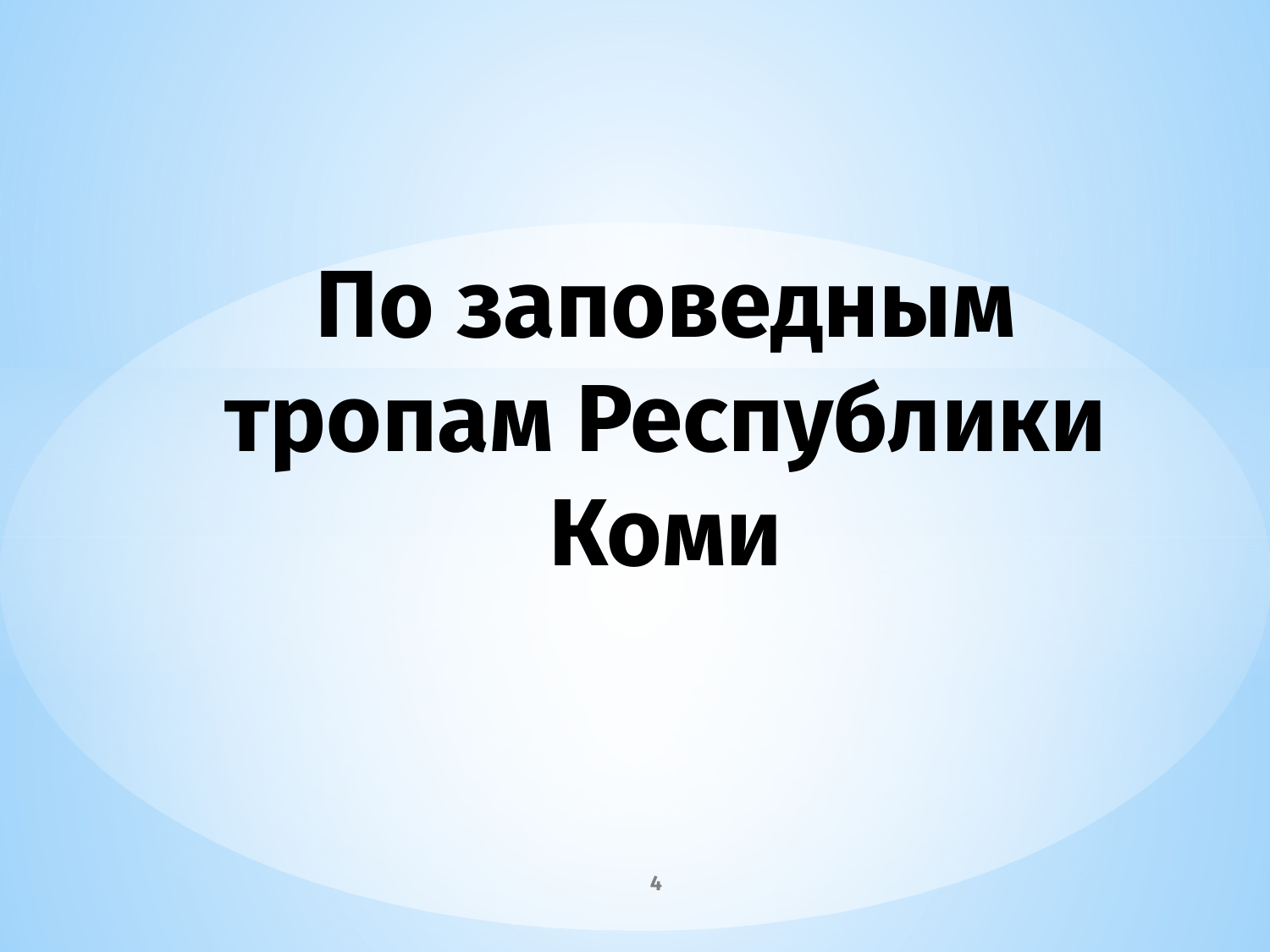

# По заповедным тропам Республики Коми

4